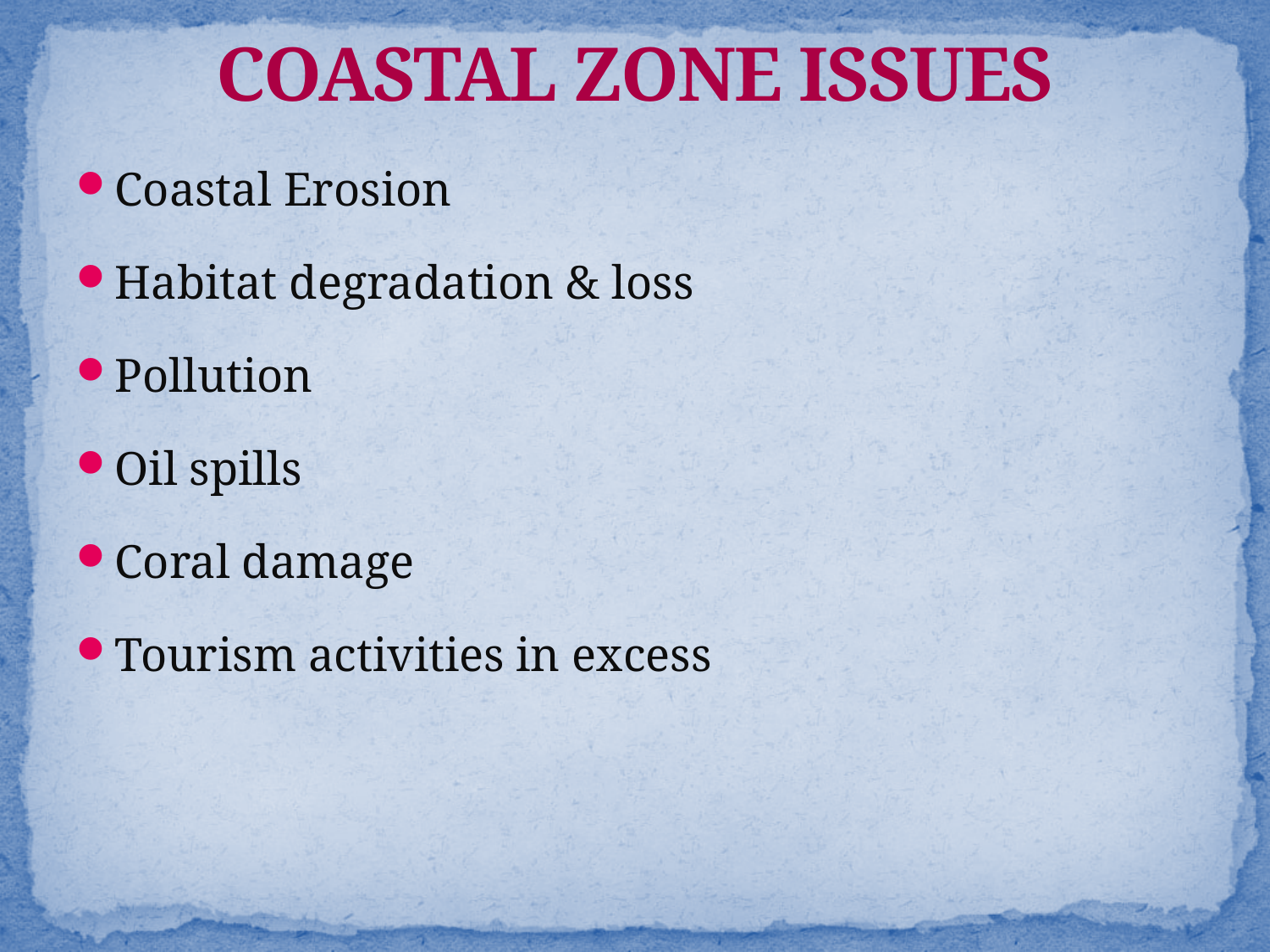

COASTAL ZONE ISSUES
Coastal Erosion
Habitat degradation & loss
Pollution
Oil spills
Coral damage
Tourism activities in excess